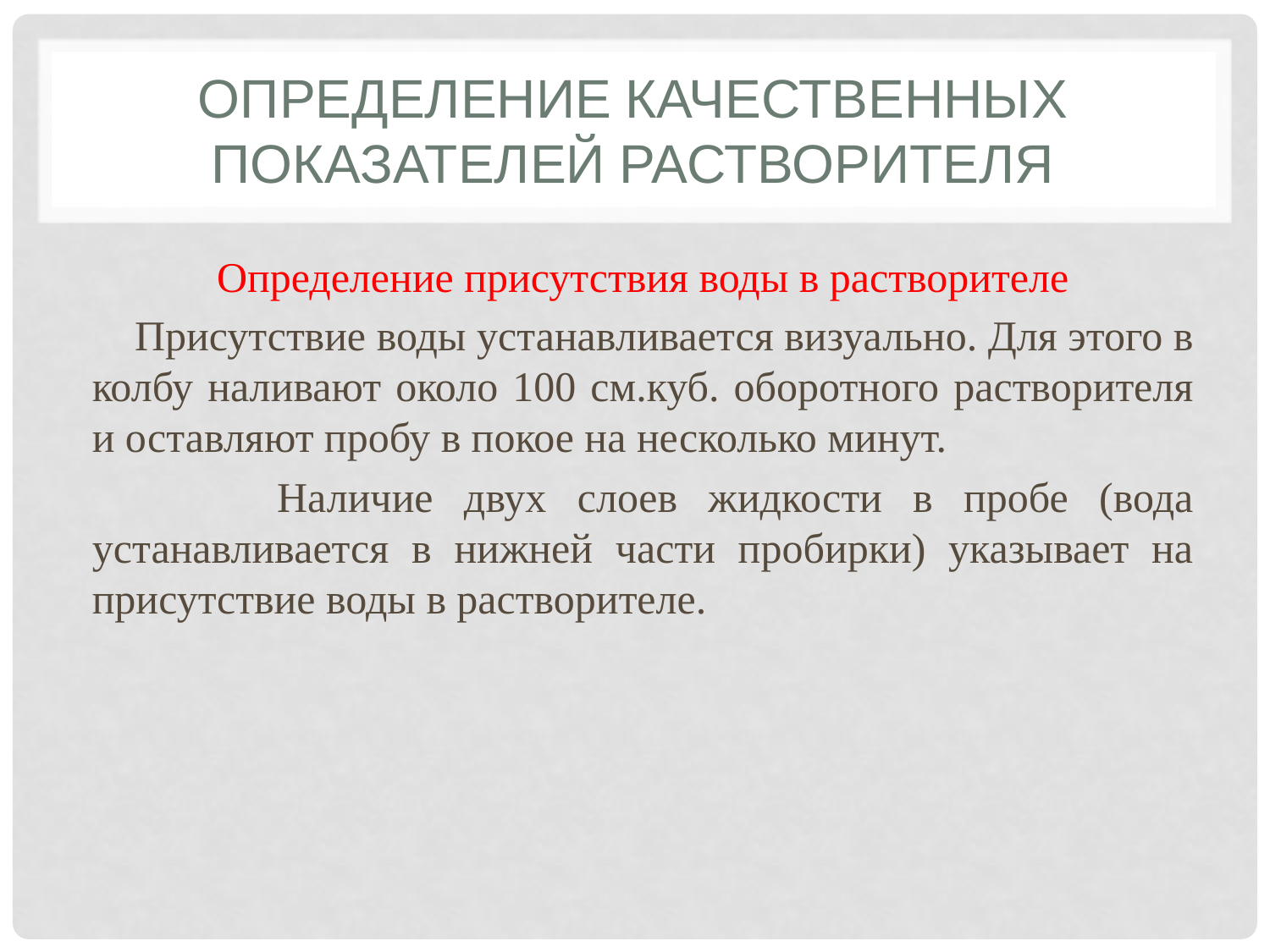

# Определение качественных показателей растворителя
Определение присутствия воды в растворителе
    Присутствие воды устанавливается визуально. Для этого в колбу наливают около 100 см.куб. оборотного растворителя и оставляют пробу в покое на несколько минут.
      Наличие двух слоев жидкости в пробе (вода устанавливается в нижней части пробирки) указывает на присутствие воды в растворителе.